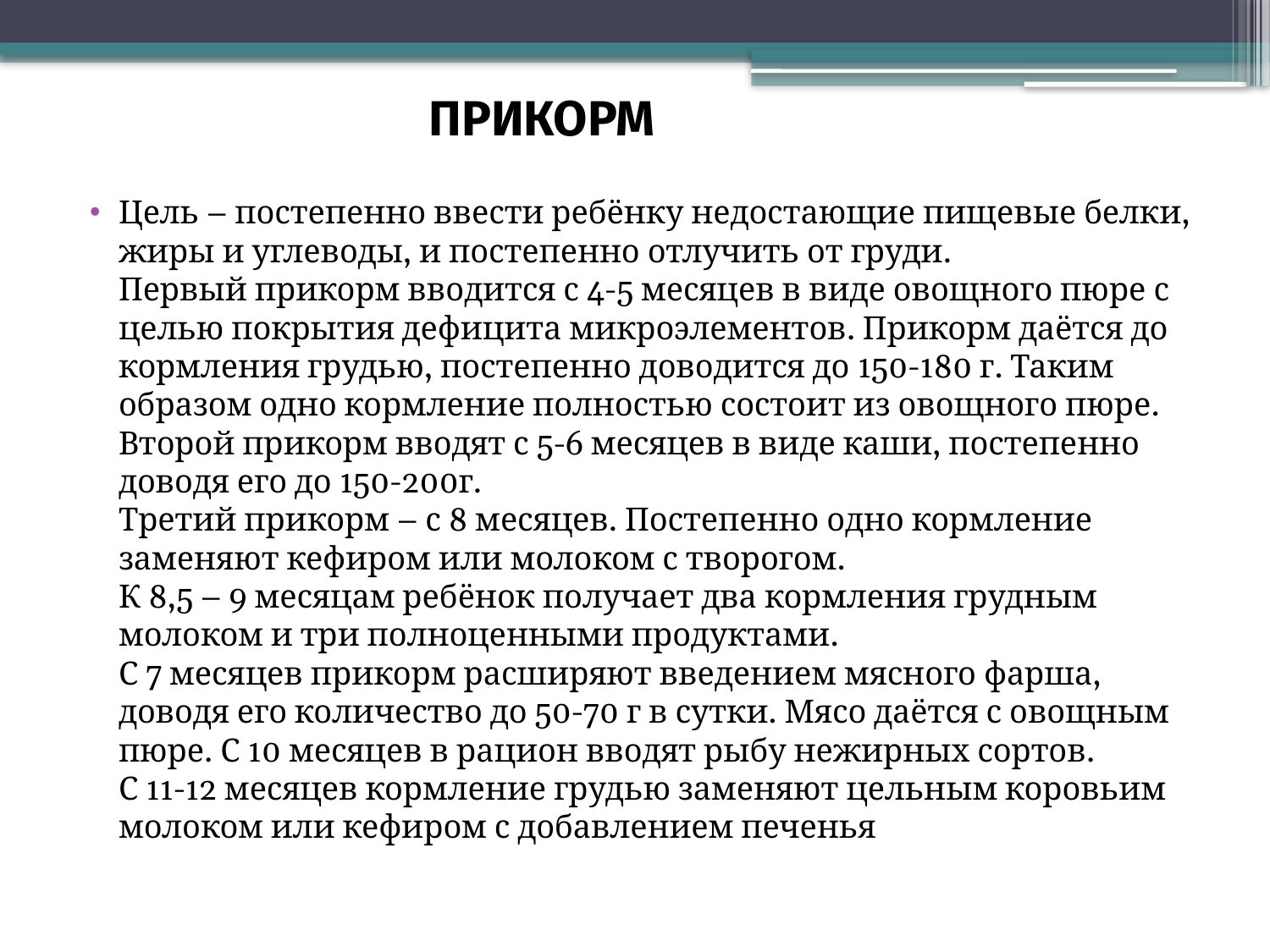

# ПРИКОРМ
Цель – постепенно ввести ребёнку недостающие пищевые белки, жиры и углеводы, и постепенно отлучить от груди. 
Первый прикорм вводится с 4-5 месяцев в виде овощного пюре с целью покрытия дефицита микроэлементов. Прикорм даётся до кормления грудью, постепенно доводится до 150-180 г. Таким образом одно кормление полностью состоит из овощного пюре. 
Второй прикорм вводят с 5-6 месяцев в виде каши, постепенно доводя его до 150-200г. 
Третий прикорм – с 8 месяцев. Постепенно одно кормление заменяют кефиром или молоком с творогом. 
К 8,5 – 9 месяцам ребёнок получает два кормления грудным молоком и три полноценными продуктами. 
С 7 месяцев прикорм расширяют введением мясного фарша, доводя его количество до 50-70 г в сутки. Мясо даётся с овощным пюре. С 10 месяцев в рацион вводят рыбу нежирных сортов. 
С 11-12 месяцев кормление грудью заменяют цельным коровьим молоком или кефиром с добавлением печенья